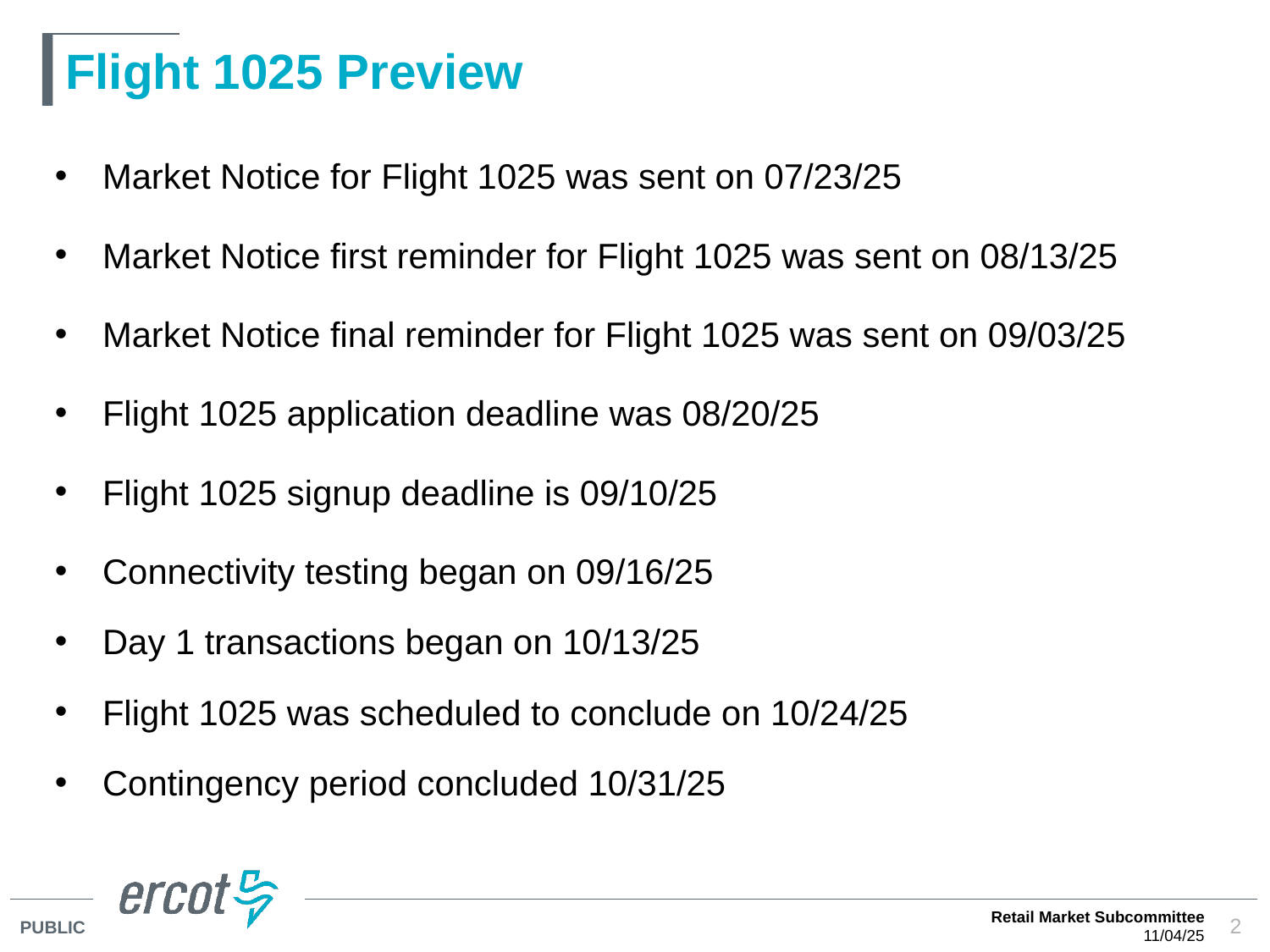

# Flight 1025 Preview
Market Notice for Flight 1025 was sent on 07/23/25
Market Notice first reminder for Flight 1025 was sent on 08/13/25
Market Notice final reminder for Flight 1025 was sent on 09/03/25
Flight 1025 application deadline was 08/20/25
Flight 1025 signup deadline is 09/10/25
Connectivity testing began on 09/16/25
Day 1 transactions began on 10/13/25
Flight 1025 was scheduled to conclude on 10/24/25
Contingency period concluded 10/31/25
Retail Market Subcommittee
11/04/25
2